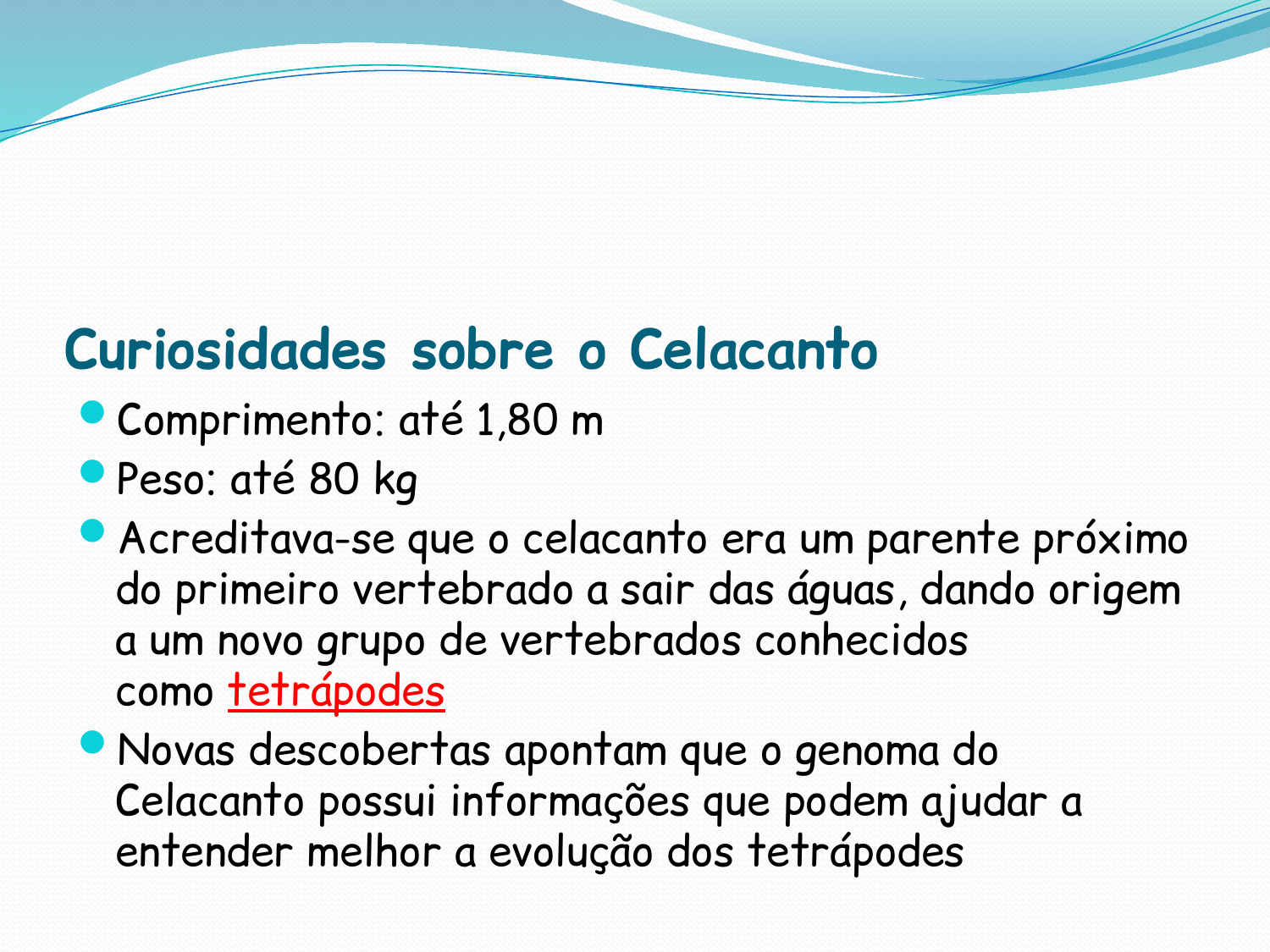

# Curiosidades sobre o Celacanto
Comprimento: até 1,80 m
Peso: até 80 kg
Acreditava-se que o celacanto era um parente próximo do primeiro vertebrado a sair das águas, dando origem a um novo grupo de vertebrados conhecidos como tetrápodes
Novas descobertas apontam que o genoma do Celacanto possui informações que podem ajudar a entender melhor a evolução dos tetrápodes